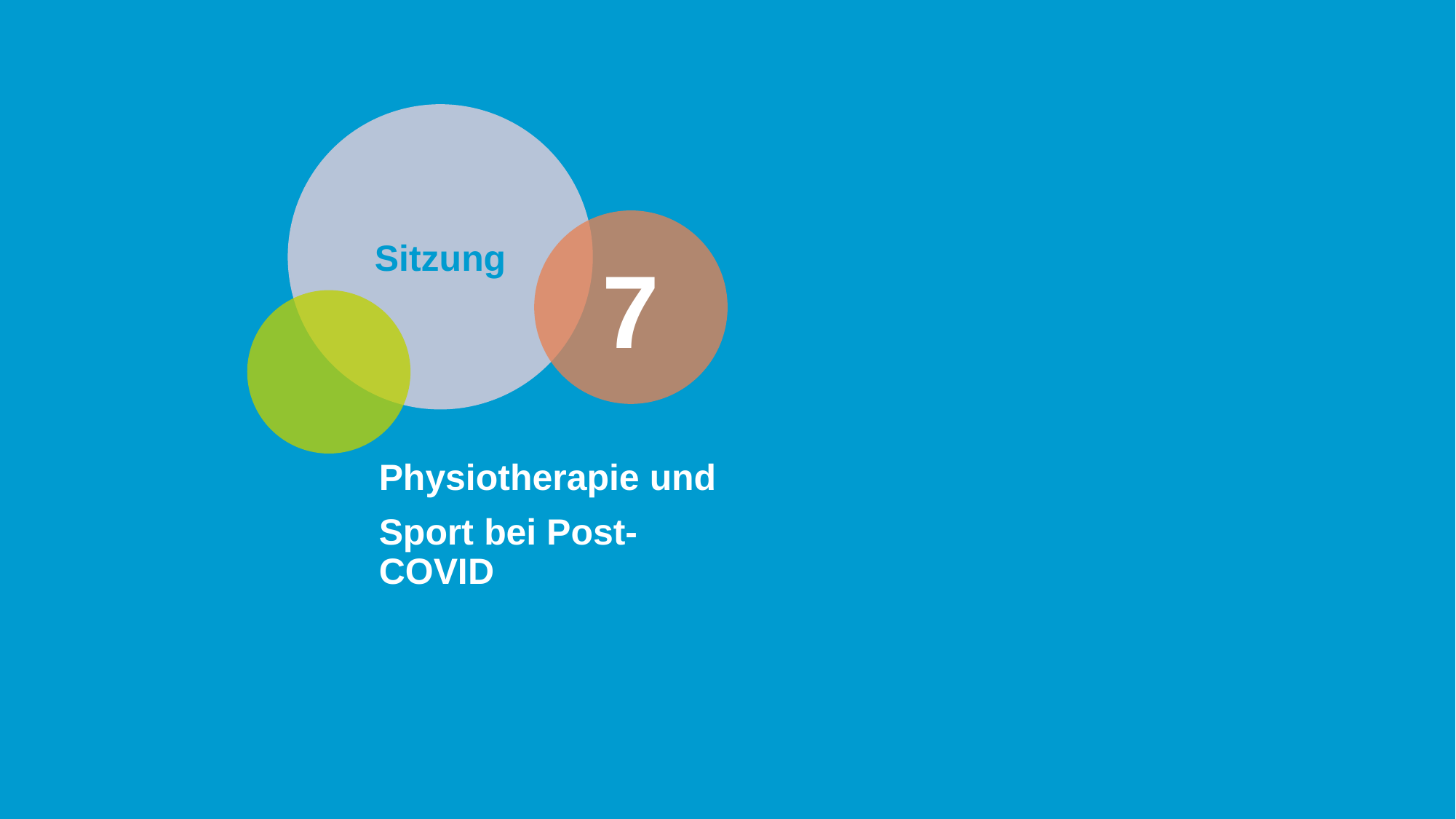

# 7
Physiotherapie und
Sport bei Post-COVID